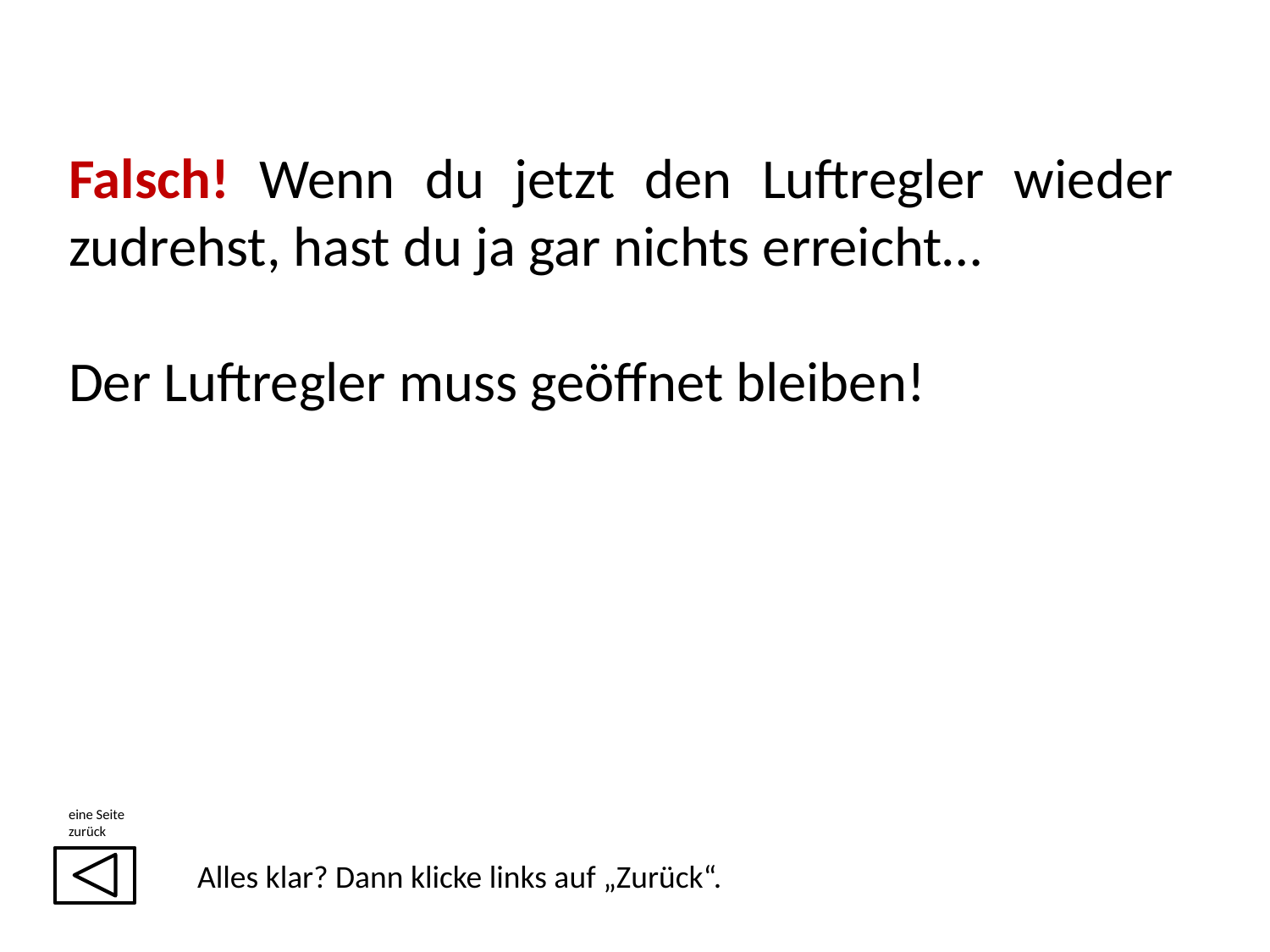

Falsch! Wenn du jetzt den Luftregler wieder zudrehst, hast du ja gar nichts erreicht…

Der Luftregler muss geöffnet bleiben!

eine Seite
zurück

Alles klar? Dann klicke links auf „Zurück“.